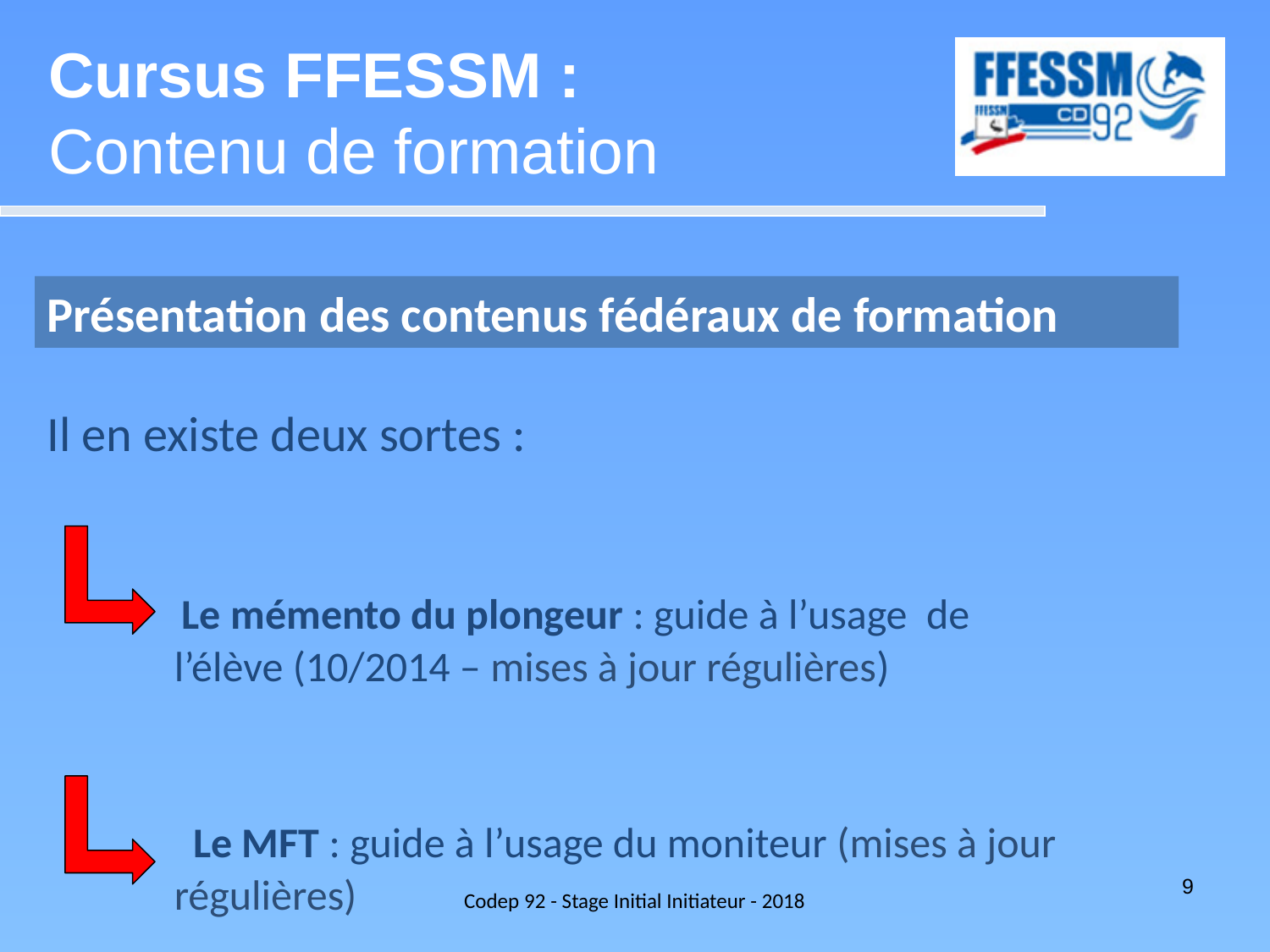

Cursus FFESSM :
Contenu de formation
Présentation des contenus fédéraux de formation
Il en existe deux sortes :

            Le mémento du plongeur : guide à l’usage  de 		 	l’élève (10/2014 – mises à jour régulières)

             Le MFT : guide à l’usage du moniteur (mises à jour 	 	régulières)

Codep 92 - Stage Initial Initiateur - 2018
9